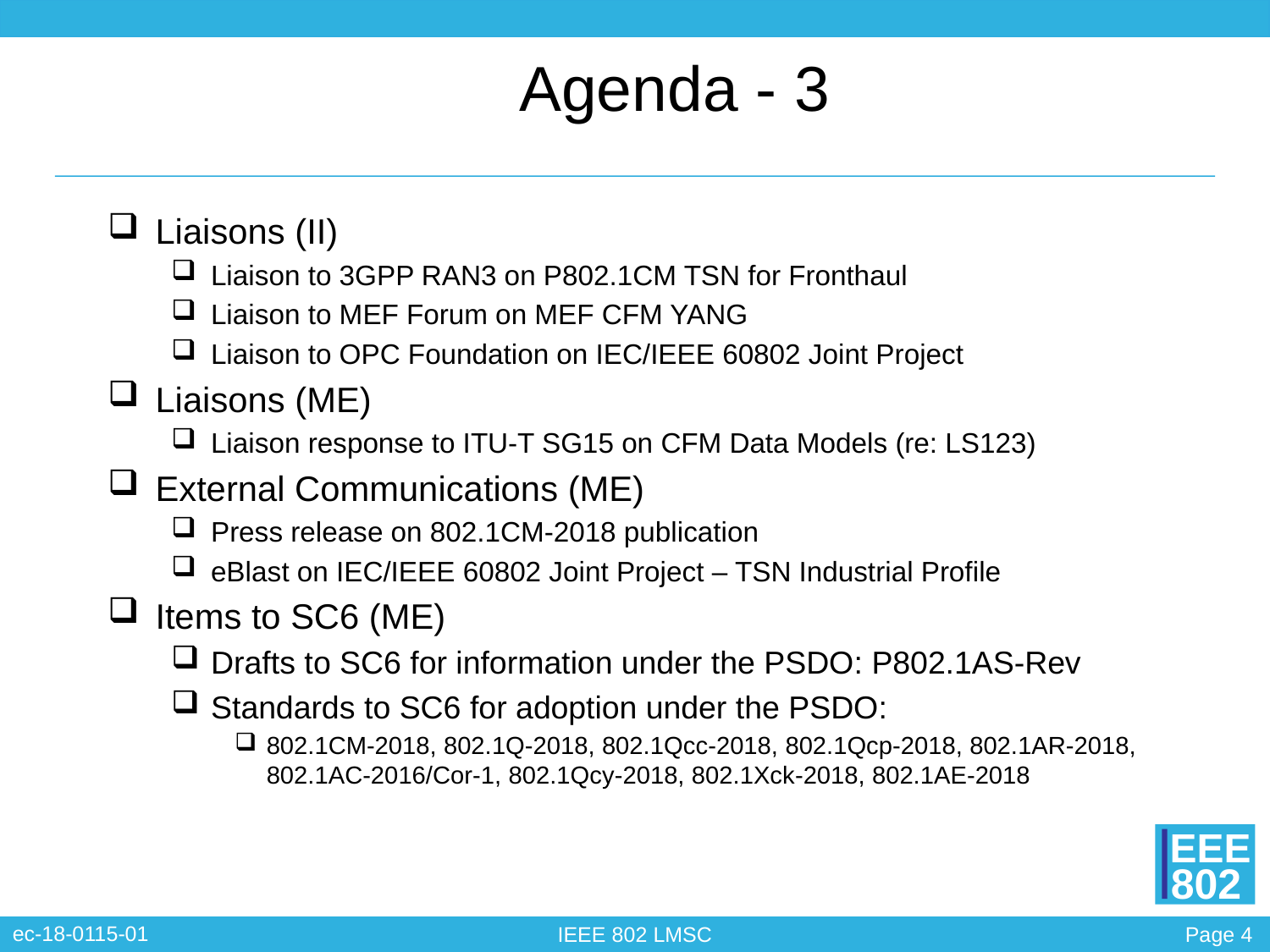

# Agenda - 3
Liaisons (II)
Liaison to 3GPP RAN3 on P802.1CM TSN for Fronthaul
Liaison to MEF Forum on MEF CFM YANG
Liaison to OPC Foundation on IEC/IEEE 60802 Joint Project
Liaisons (ME)
Liaison response to ITU-T SG15 on CFM Data Models (re: LS123)
External Communications (ME)
Press release on 802.1CM-2018 publication
eBlast on IEC/IEEE 60802 Joint Project – TSN Industrial Profile
Items to SC6 (ME)
Drafts to SC6 for information under the PSDO: P802.1AS-Rev
Standards to SC6 for adoption under the PSDO:
802.1CM-2018, 802.1Q-2018, 802.1Qcc-2018, 802.1Qcp-2018, 802.1AR-2018, 802.1AC-2016/Cor-1, 802.1Qcy-2018, 802.1Xck-2018, 802.1AE-2018